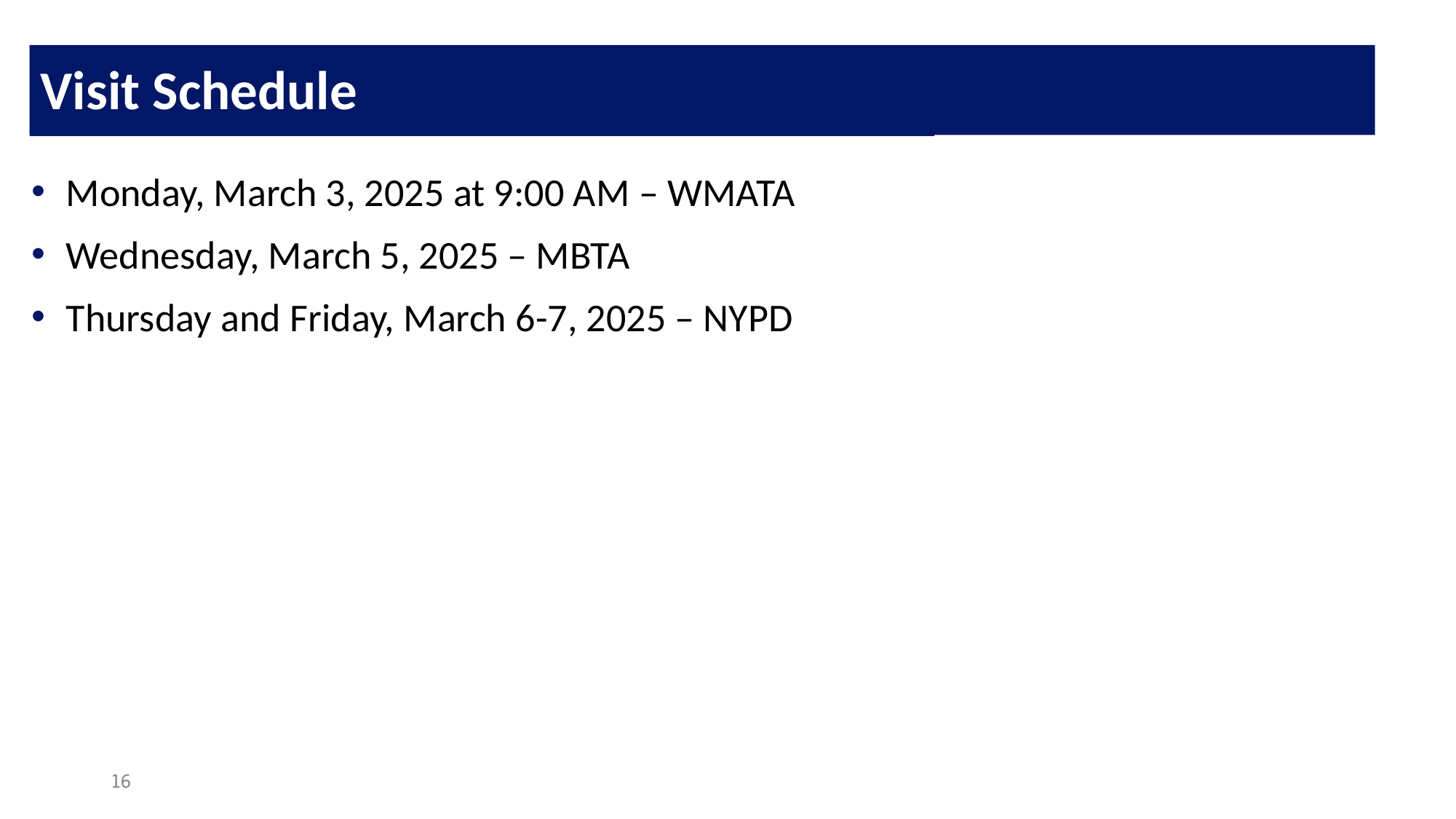

Visit Schedule
Delegation Schedule
Monday, March 3, 2025 at 9:00 AM – WMATA
Wednesday, March 5, 2025 – MBTA
Thursday and Friday, March 6-7, 2025 – NYPD
16